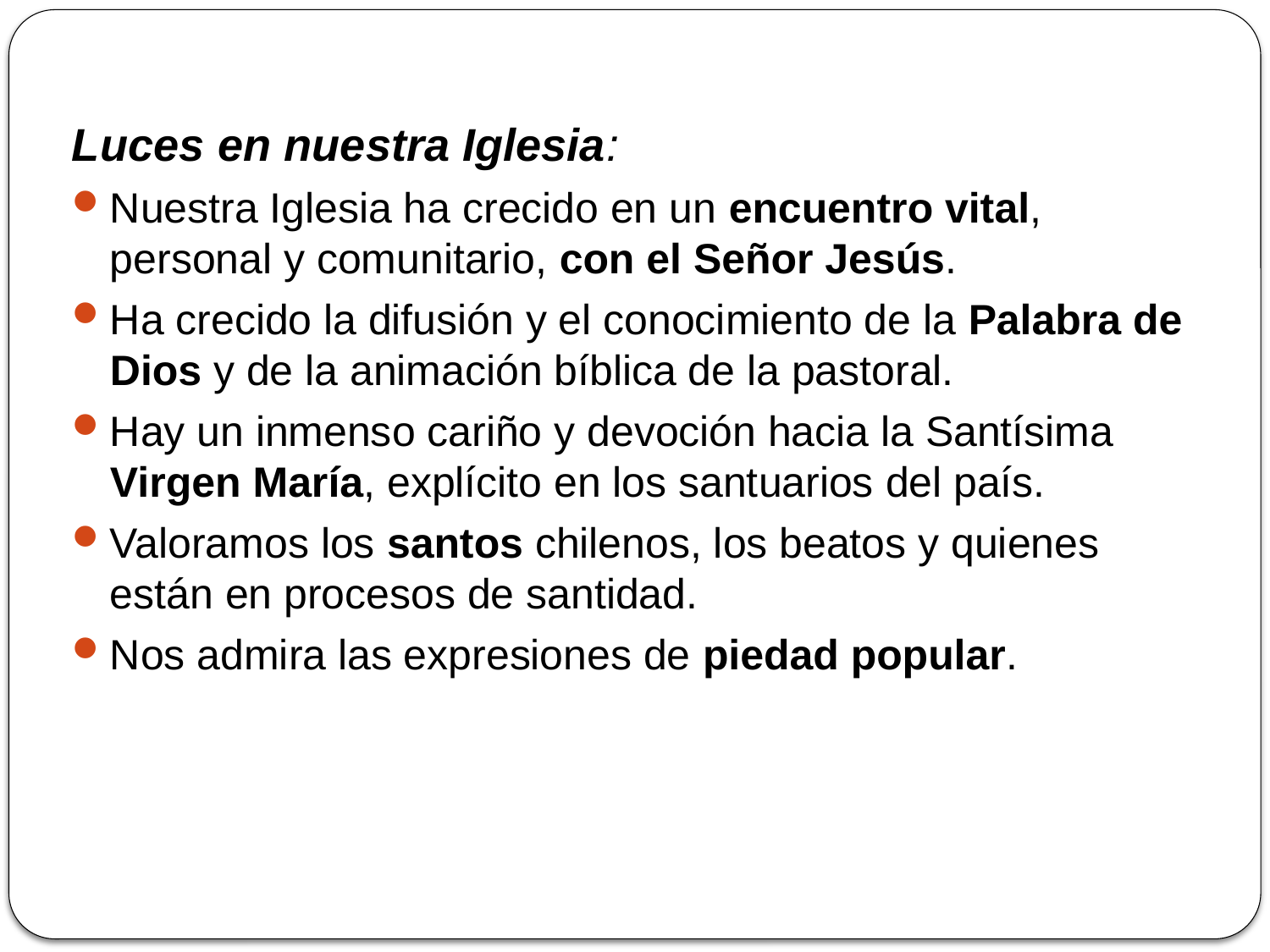

Luces en nuestra Iglesia:
Nuestra Iglesia ha crecido en un encuentro vital, personal y comunitario, con el Señor Jesús.
Ha crecido la difusión y el conocimiento de la Palabra de Dios y de la animación bíblica de la pastoral.
Hay un inmenso cariño y devoción hacia la Santísima Virgen María, explícito en los santuarios del país.
Valoramos los santos chilenos, los beatos y quienes están en procesos de santidad.
Nos admira las expresiones de piedad popular.